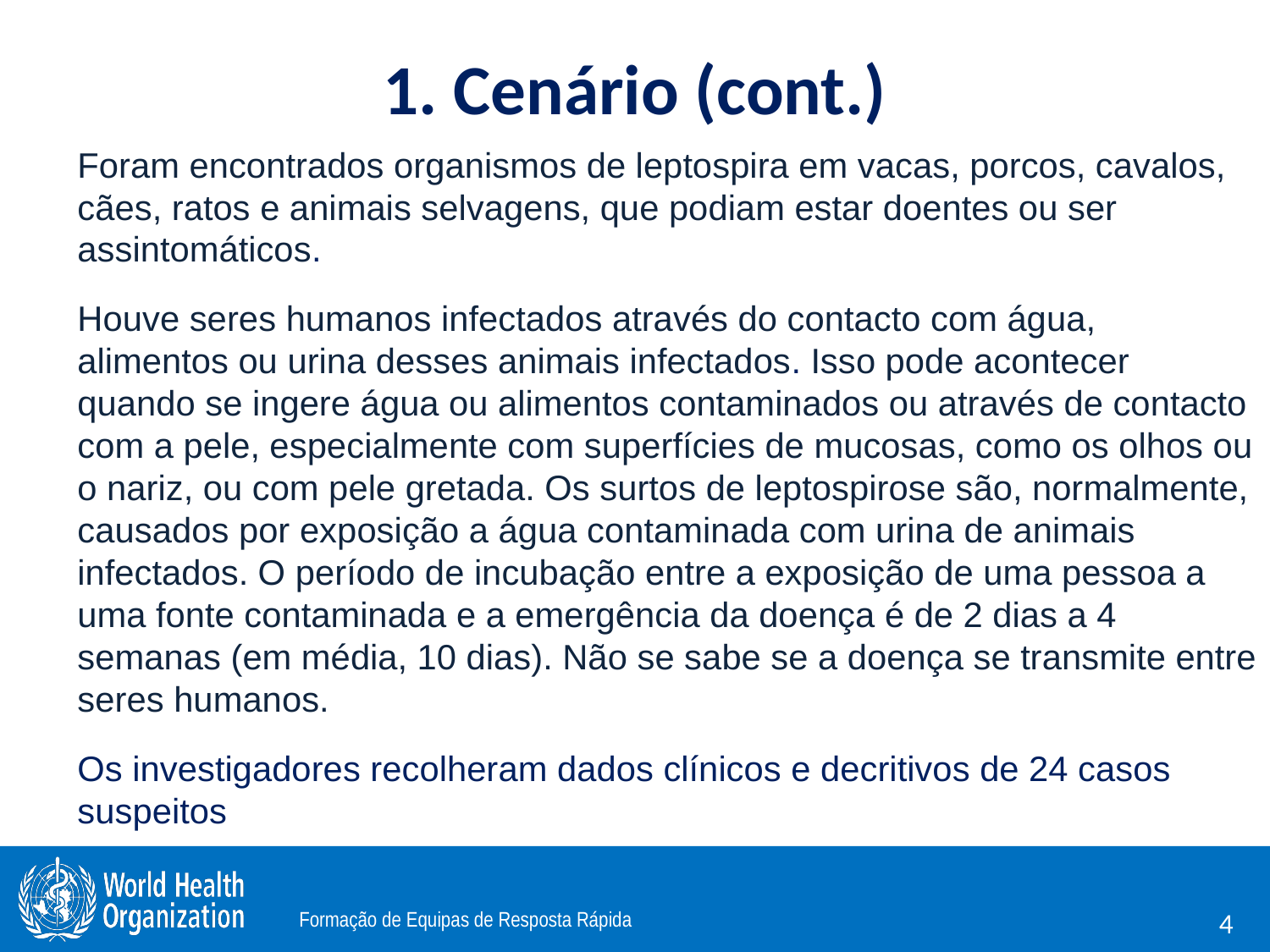

# 1. Cenário (cont.)
Foram encontrados organismos de leptospira em vacas, porcos, cavalos, cães, ratos e animais selvagens, que podiam estar doentes ou ser assintomáticos.

Houve seres humanos infectados através do contacto com água, alimentos ou urina desses animais infectados. Isso pode acontecer quando se ingere água ou alimentos contaminados ou através de contacto com a pele, especialmente com superfícies de mucosas, como os olhos ou o nariz, ou com pele gretada. Os surtos de leptospirose são, normalmente, causados por exposição a água contaminada com urina de animais infectados. O período de incubação entre a exposição de uma pessoa a uma fonte contaminada e a emergência da doença é de 2 dias a 4 semanas (em média, 10 dias). Não se sabe se a doença se transmite entre seres humanos.

Os investigadores recolheram dados clínicos e decritivos de 24 casos suspeitos